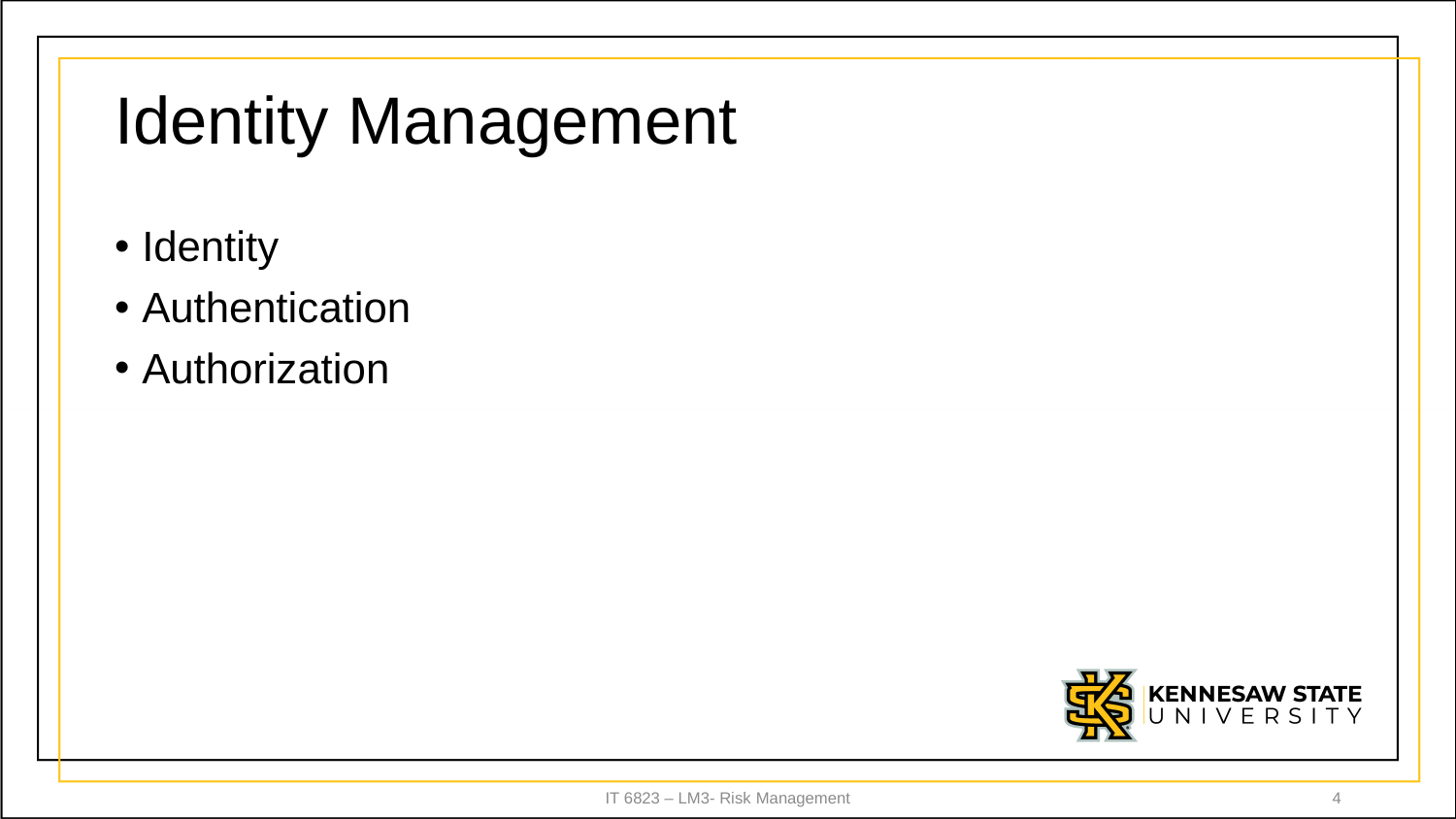

# Identity Management
Identity
Authentication
Authorization
IT 6823 – LM3- Risk Management
4